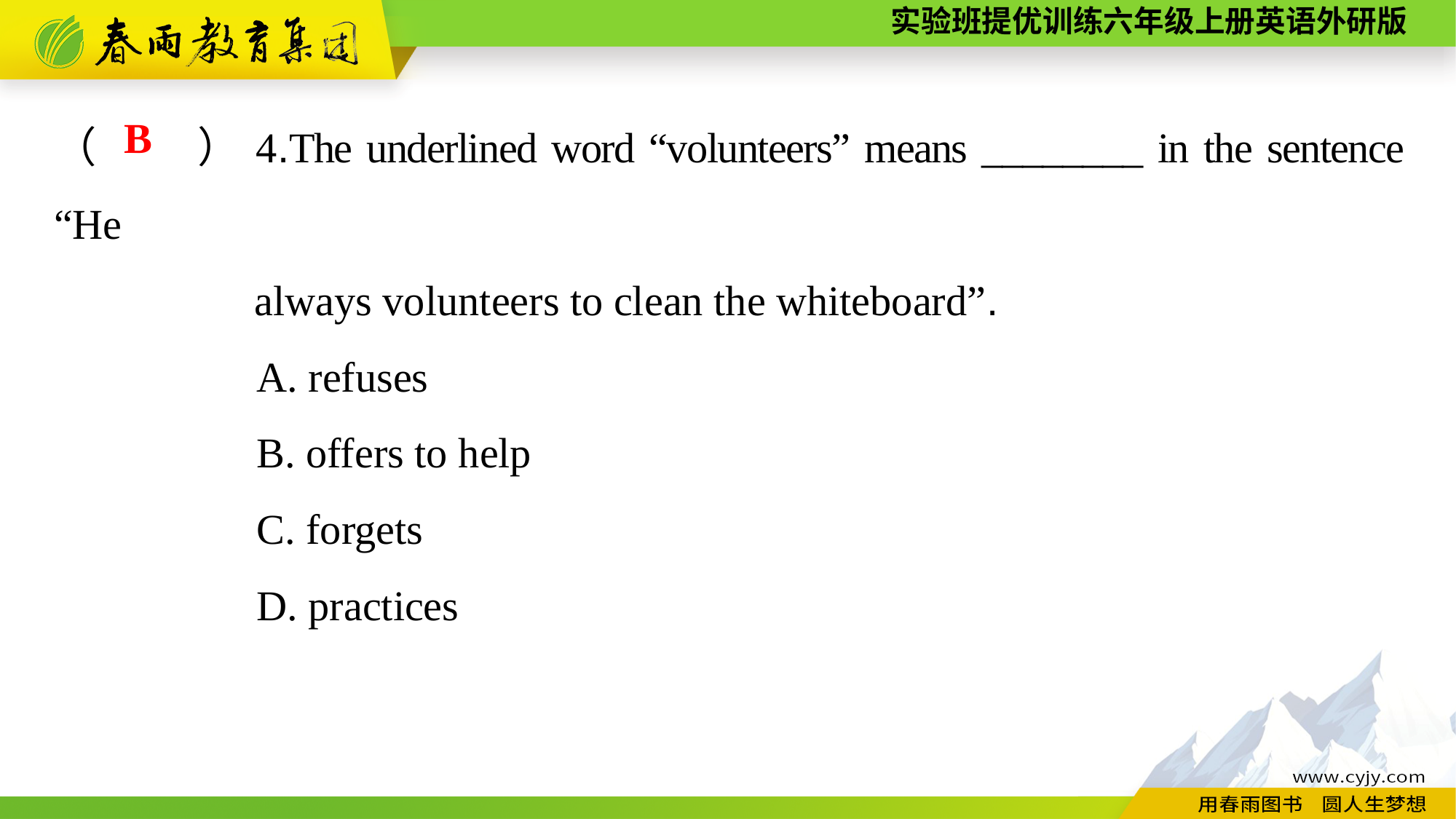

（　　）4.The underlined word “volunteers” means ________ in the sentence “He
                   always volunteers to clean the whiteboard”.
A. refuses
B. offers to help
C. forgets
D. practices
B